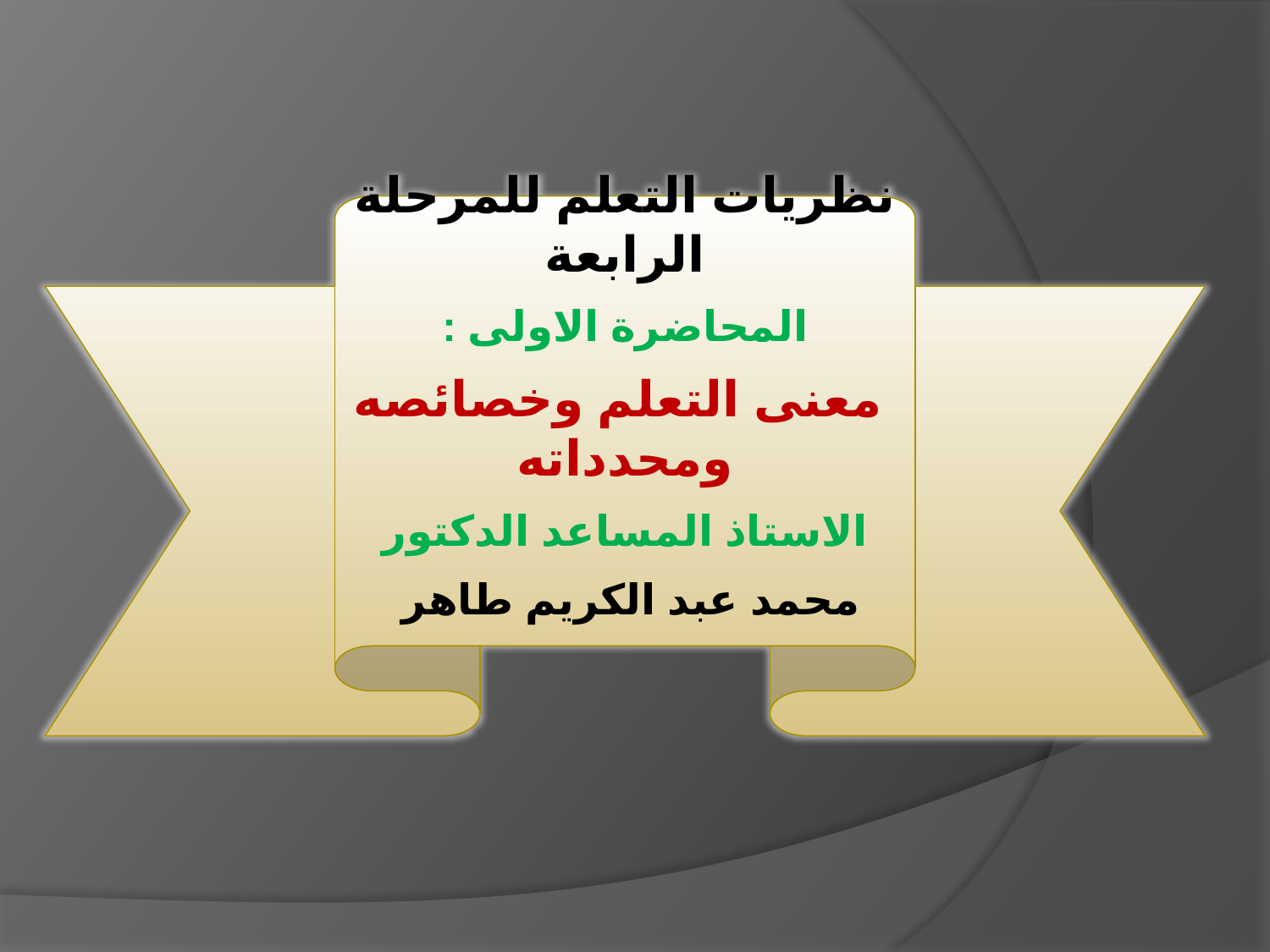

نظريات التعلم للمرحلة الرابعة
المحاضرة الاولى :
 معنى التعلم وخصائصه ومحدداته
الاستاذ المساعد الدكتور
محمد عبد الكريم طاهر